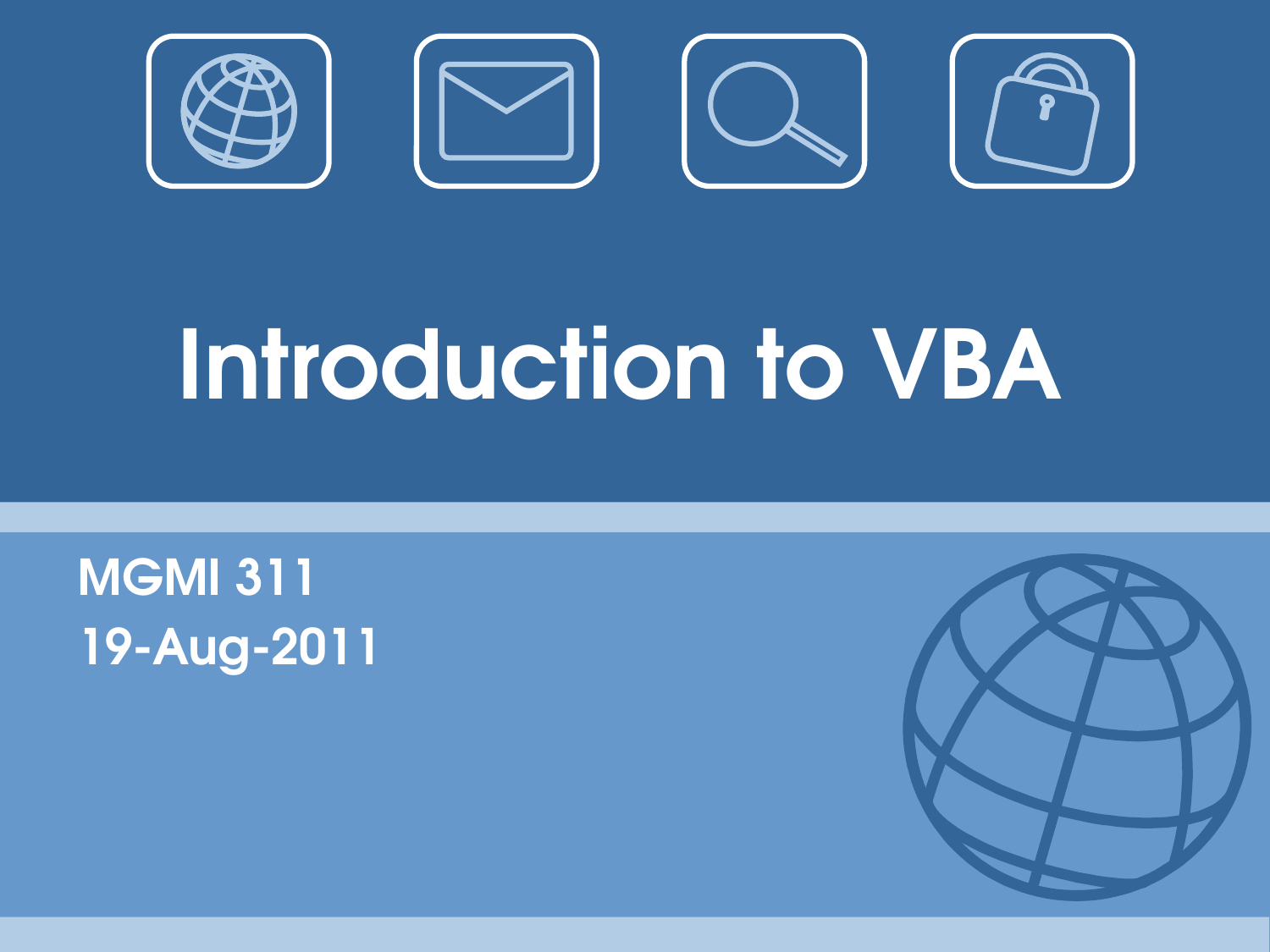

# Introduction to VBA
MGMI 311
19-Aug-2011